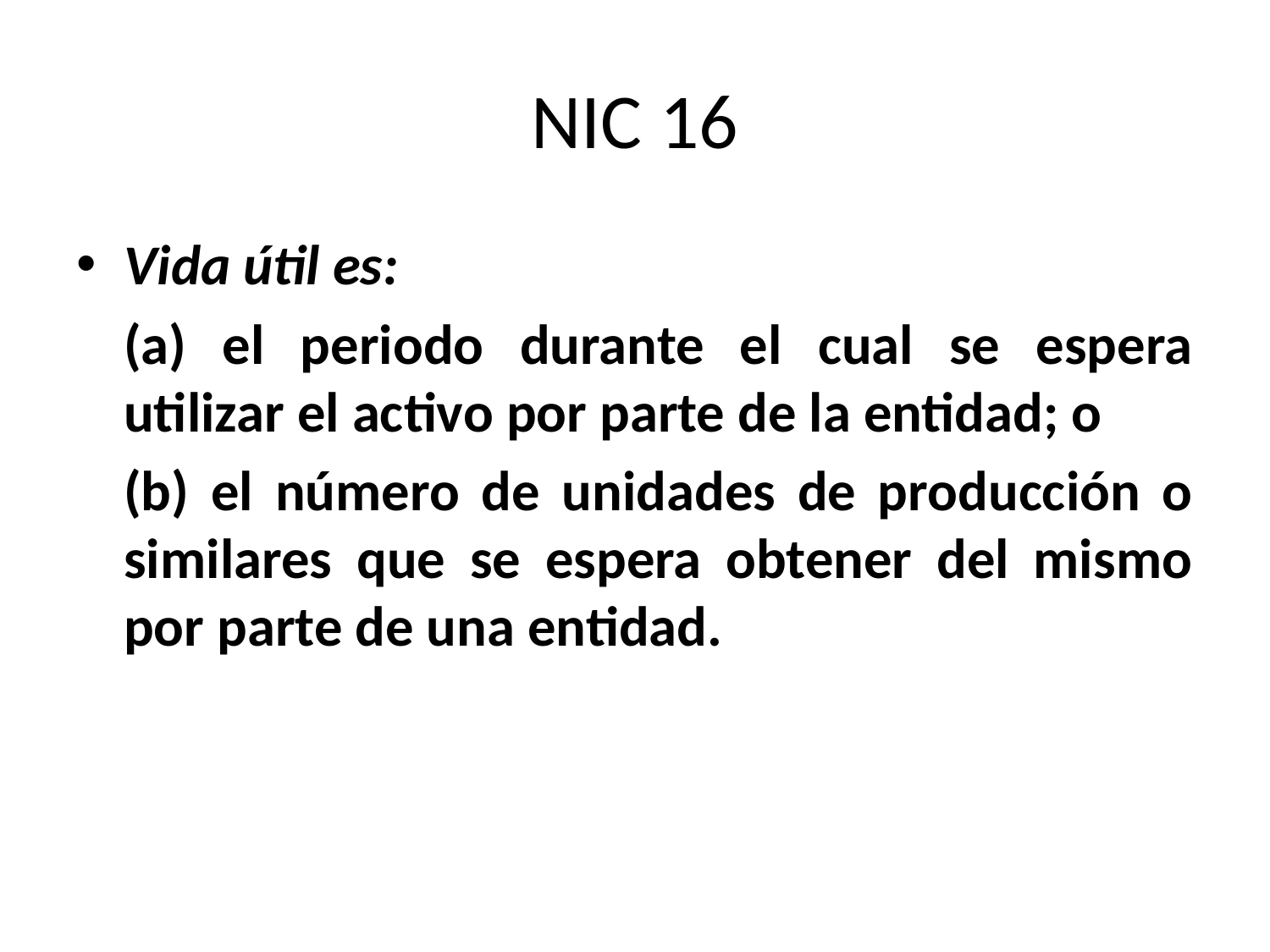

# NIC 16
Vida útil es:
	(a) el periodo durante el cual se espera utilizar el activo por parte de la entidad; o
	(b) el número de unidades de producción o similares que se espera obtener del mismo por parte de una entidad.